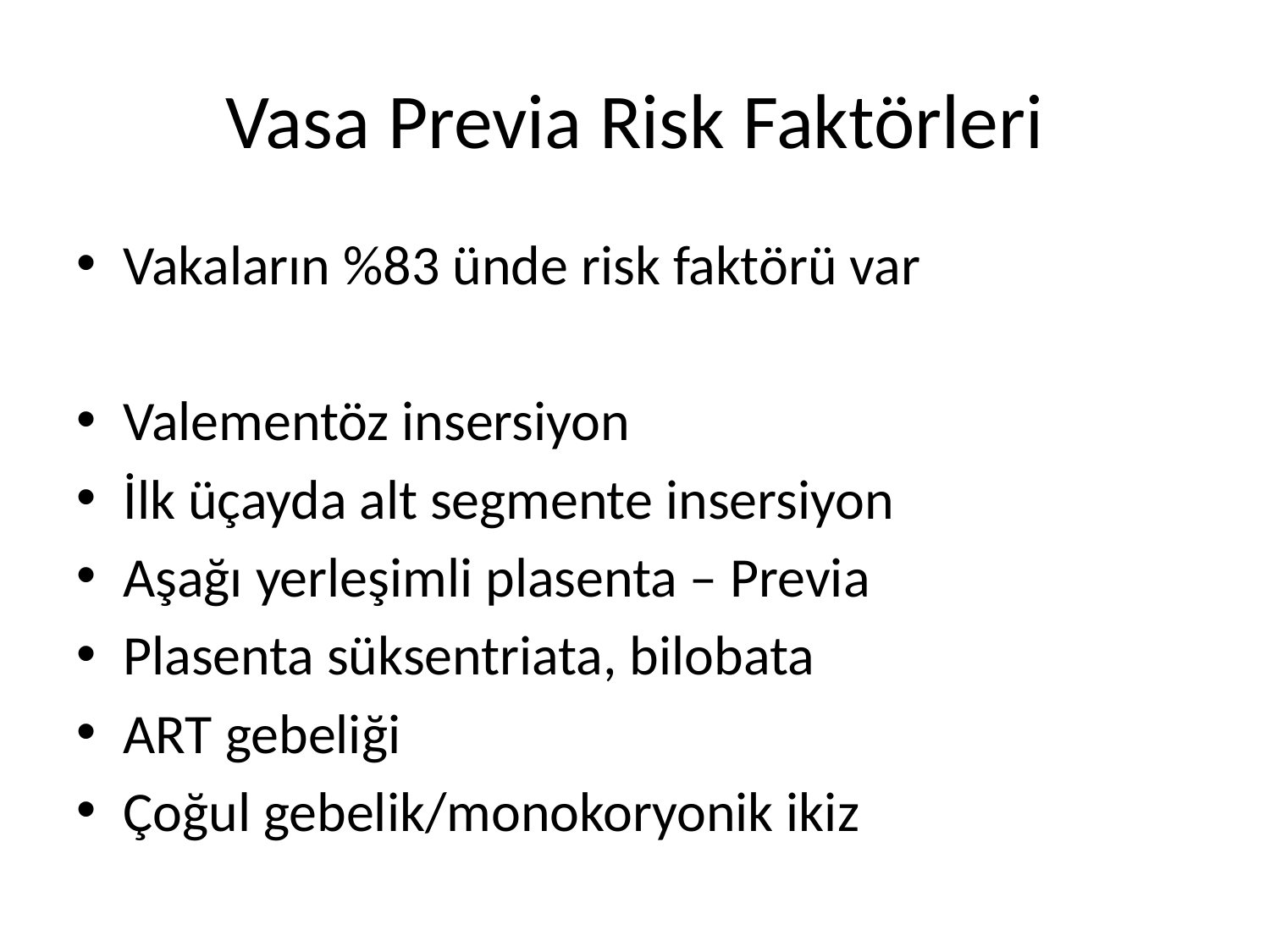

# Vasa Previa Risk Faktörleri
Vakaların %83 ünde risk faktörü var

Valementöz insersiyon
İlk üçayda alt segmente insersiyon
Aşağı yerleşimli plasenta – Previa
Plasenta süksentriata, bilobata
ART gebeliği
Çoğul gebelik/monokoryonik ikiz